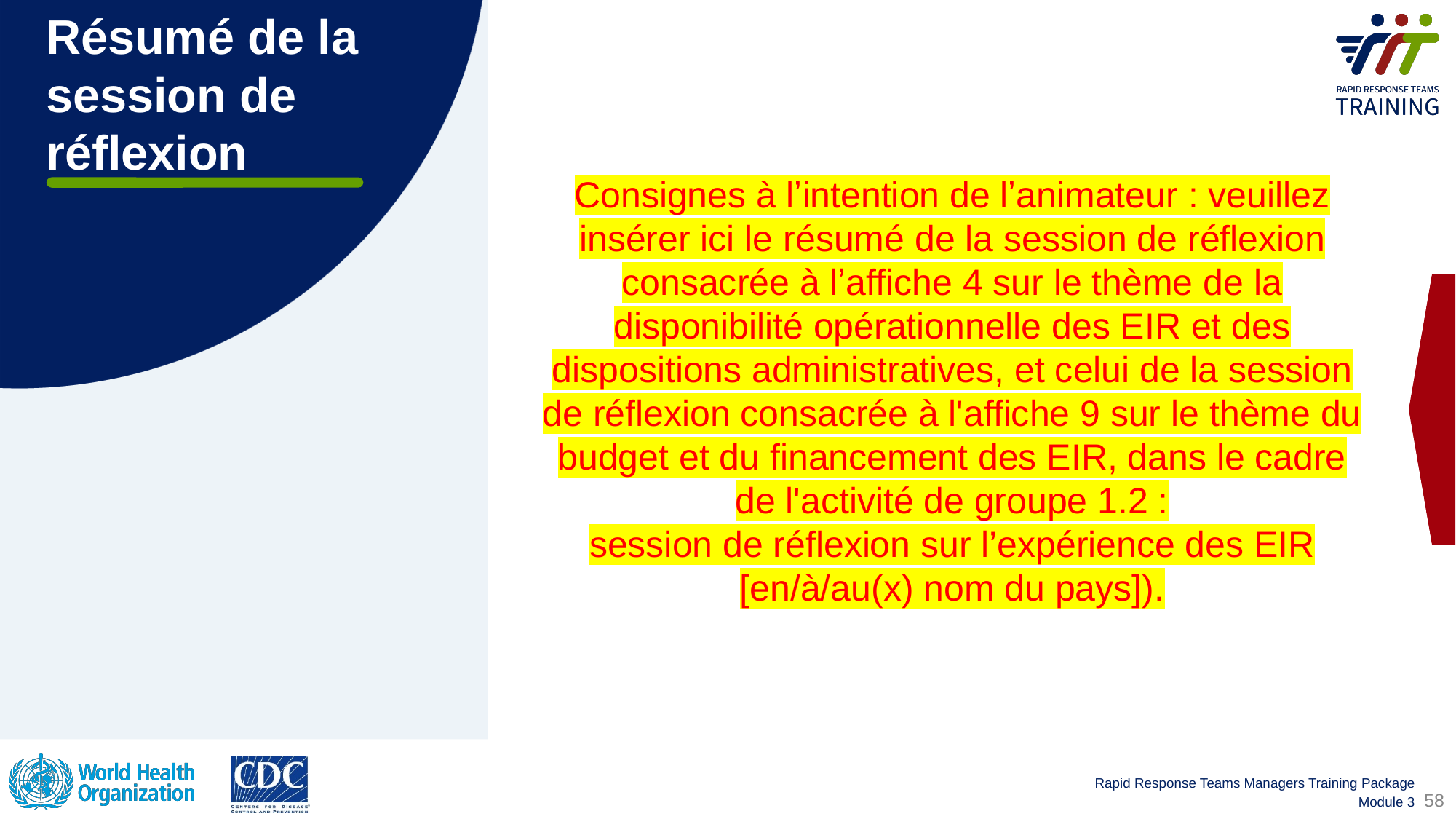

Résumé de la session de réflexion
Consignes à lʼintention de lʼanimateur : veuillez insérer ici le résumé de la session de réflexion consacrée à lʼaffiche 4 sur le thème de la disponibilité opérationnelle des EIR et des dispositions administratives, et celui de la session de réflexion consacrée à l'affiche 9 sur le thème du budget et du financement des EIR, dans le cadre de l'activité de groupe 1.2 :
session de réflexion sur l’expérience des EIR [en/à/au(x) nom du pays]).

58